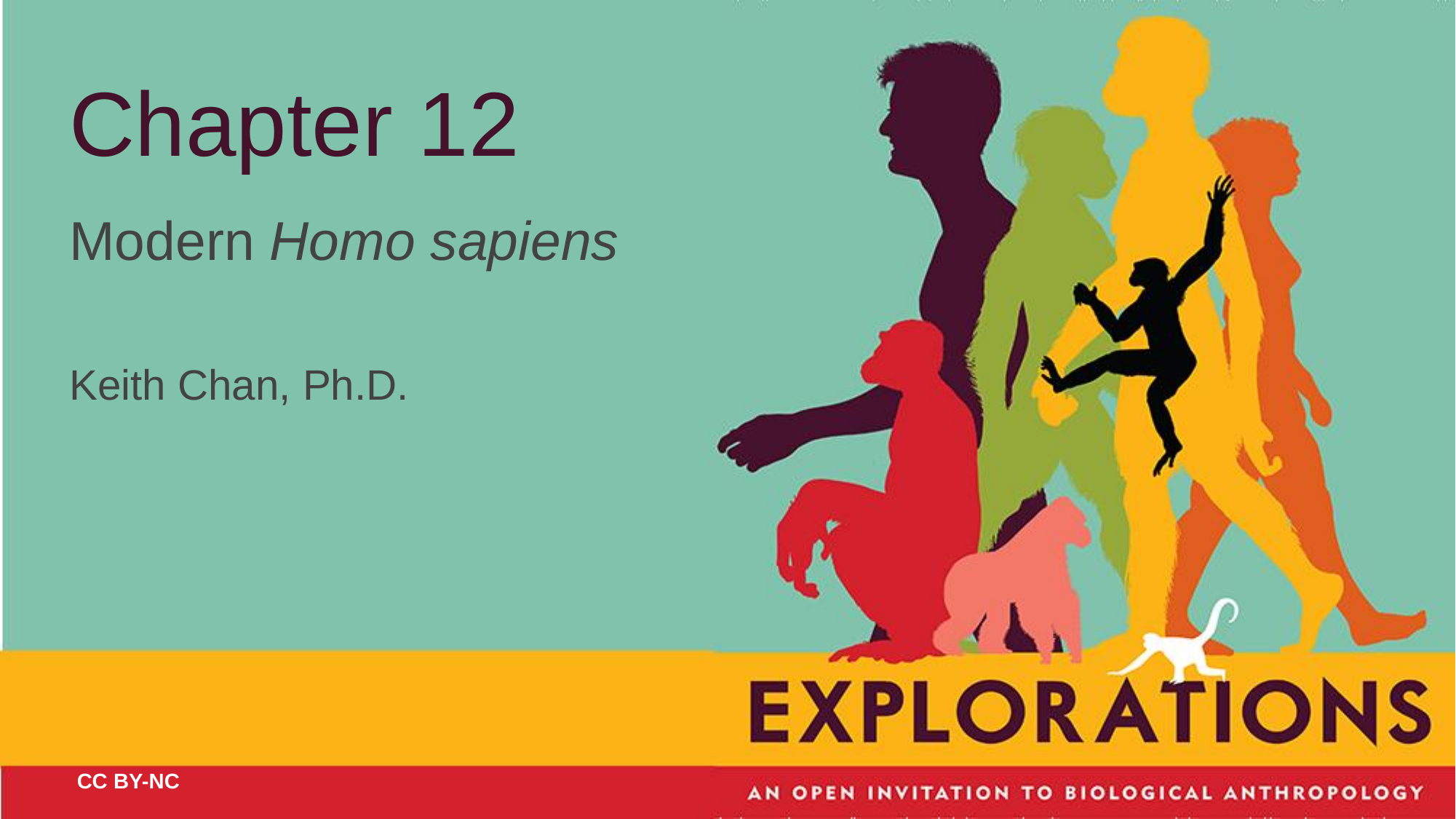

Chapter 12
Modern Homo sapiens
Keith Chan, Ph.D.
CC BY-NC